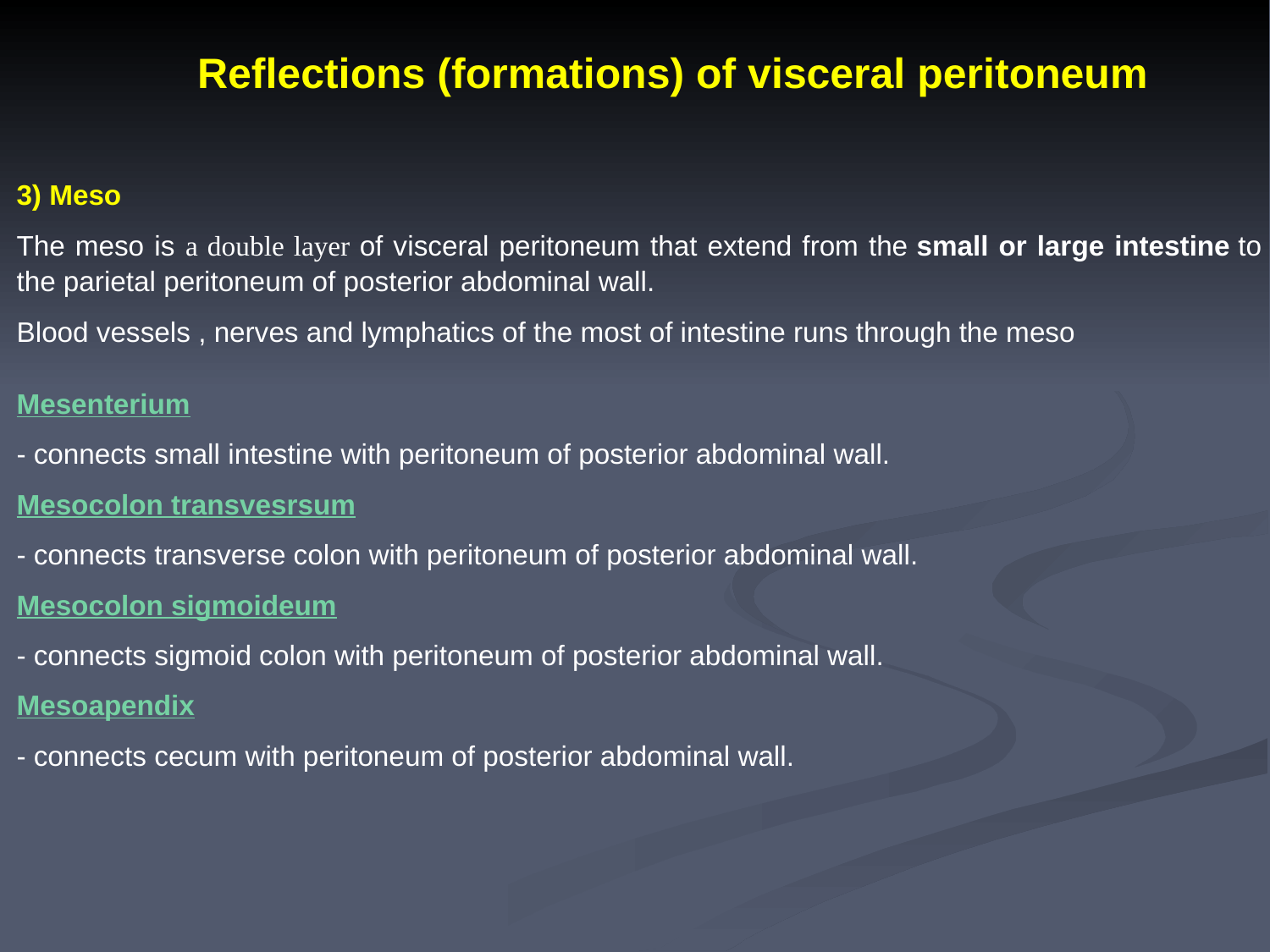

Reflections (formations) of visceral peritoneum
3) Meso
The meso is a double layer of visceral peritoneum that extend from the small or large intestine to the parietal peritoneum of posterior abdominal wall.
Blood vessels , nerves and lymphatics of the most of intestine runs through the meso

Mesenterium
- connects small intestine with peritoneum of posterior abdominal wall.
Mesocolon transvesrsum
- connects transverse colon with peritoneum of posterior abdominal wall.
Mesocolon sigmoideum
- connects sigmoid colon with peritoneum of posterior abdominal wall.
Mesoapendix
- connects cecum with peritoneum of posterior abdominal wall.